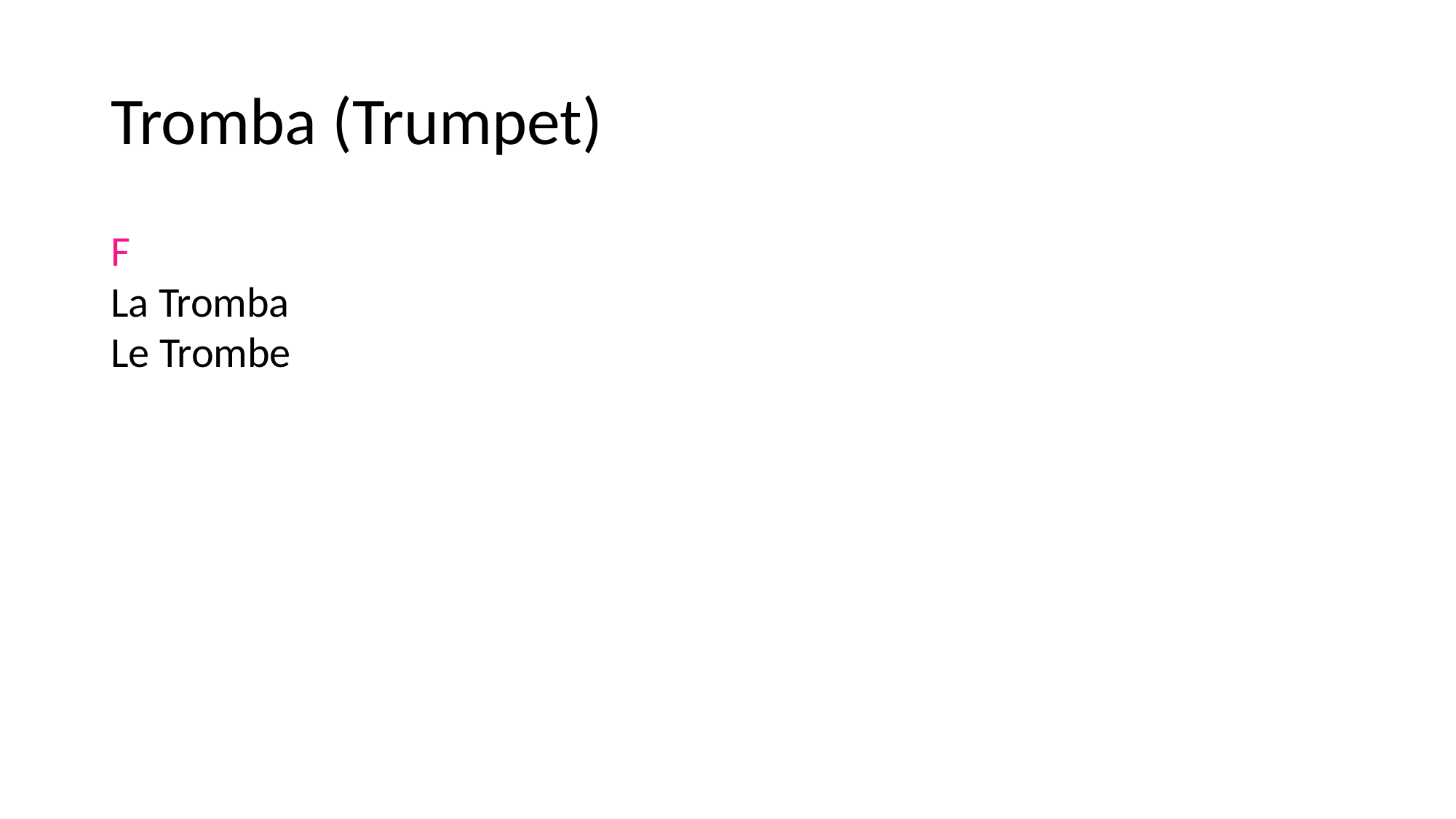

# Tromba (Trumpet)
F
La Tromba
Le Trombe